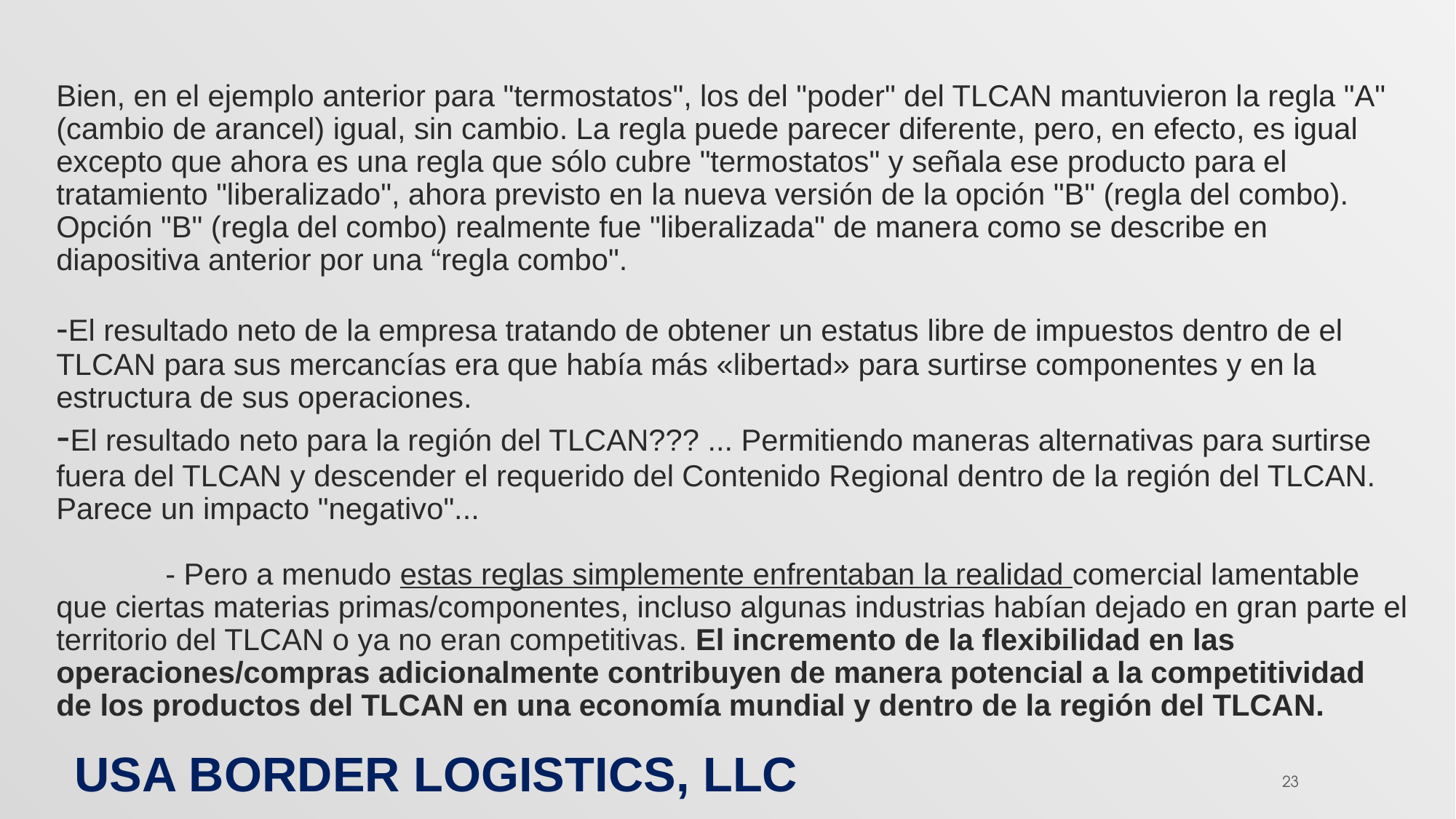

Bien, en el ejemplo anterior para "termostatos", los del "poder" del TLCAN mantuvieron la regla "A" (cambio de arancel) igual, sin cambio. La regla puede parecer diferente, pero, en efecto, es igual excepto que ahora es una regla que sólo cubre "termostatos" y señala ese producto para el tratamiento "liberalizado", ahora previsto en la nueva versión de la opción "B" (regla del combo). Opción "B" (regla del combo) realmente fue "liberalizada" de manera como se describe en diapositiva anterior por una “regla combo".
-El resultado neto de la empresa tratando de obtener un estatus libre de impuestos dentro de el TLCAN para sus mercancías era que había más «libertad» para surtirse componentes y en la estructura de sus operaciones.
-El resultado neto para la región del TLCAN??? ... Permitiendo maneras alternativas para surtirse fuera del TLCAN y descender el requerido del Contenido Regional dentro de la región del TLCAN. Parece un impacto "negativo"...
 
	- Pero a menudo estas reglas simplemente enfrentaban la realidad comercial lamentable que ciertas materias primas/componentes, incluso algunas industrias habían dejado en gran parte el territorio del TLCAN o ya no eran competitivas. El incremento de la flexibilidad en las operaciones/compras adicionalmente contribuyen de manera potencial a la competitividad de los productos del TLCAN en una economía mundial y dentro de la región del TLCAN.
USA Border logistics, llc
23